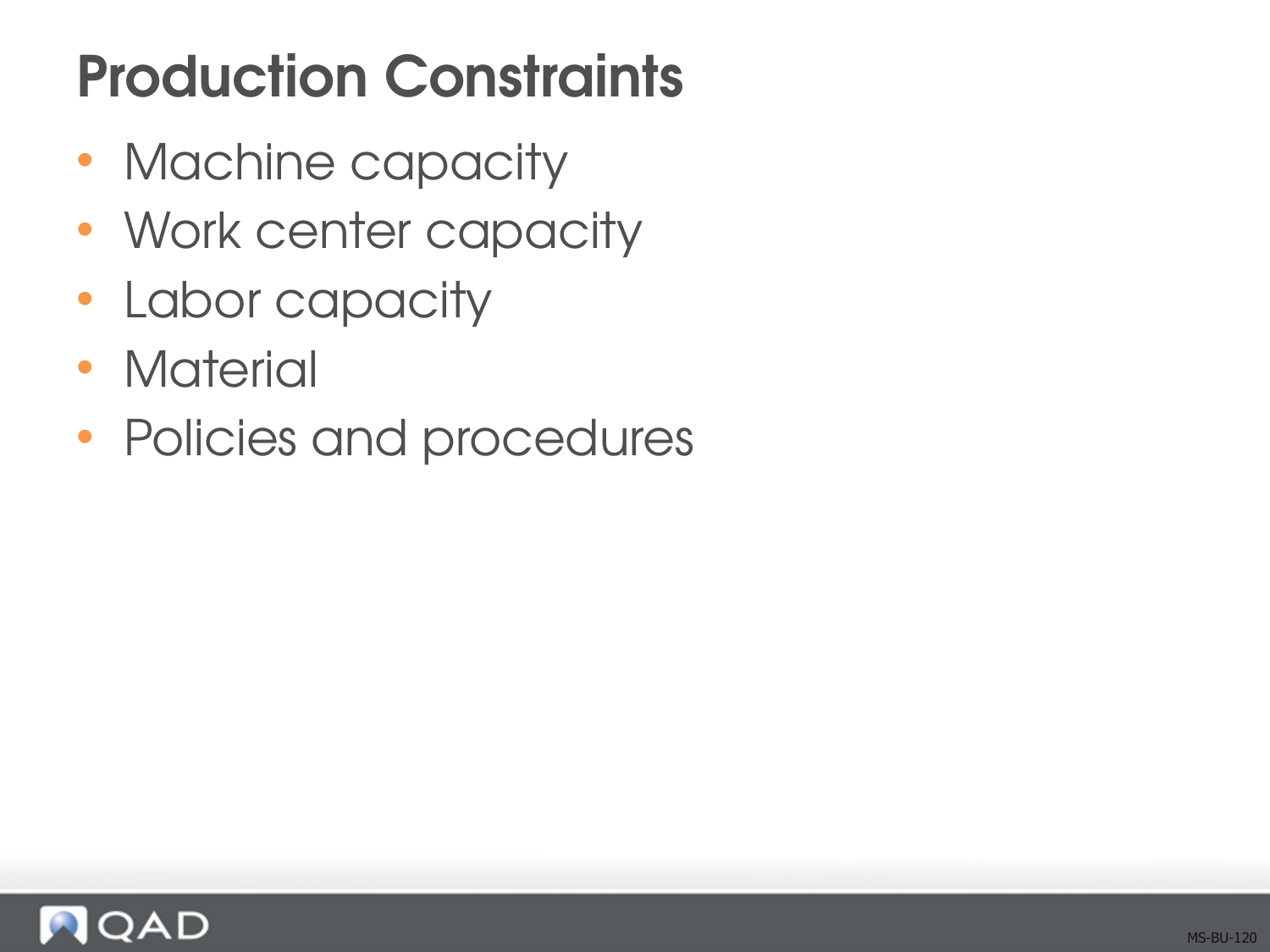

# Production Constraints
Machine capacity
Work center capacity
Labor capacity
Material
Policies and procedures
MS-BU-120